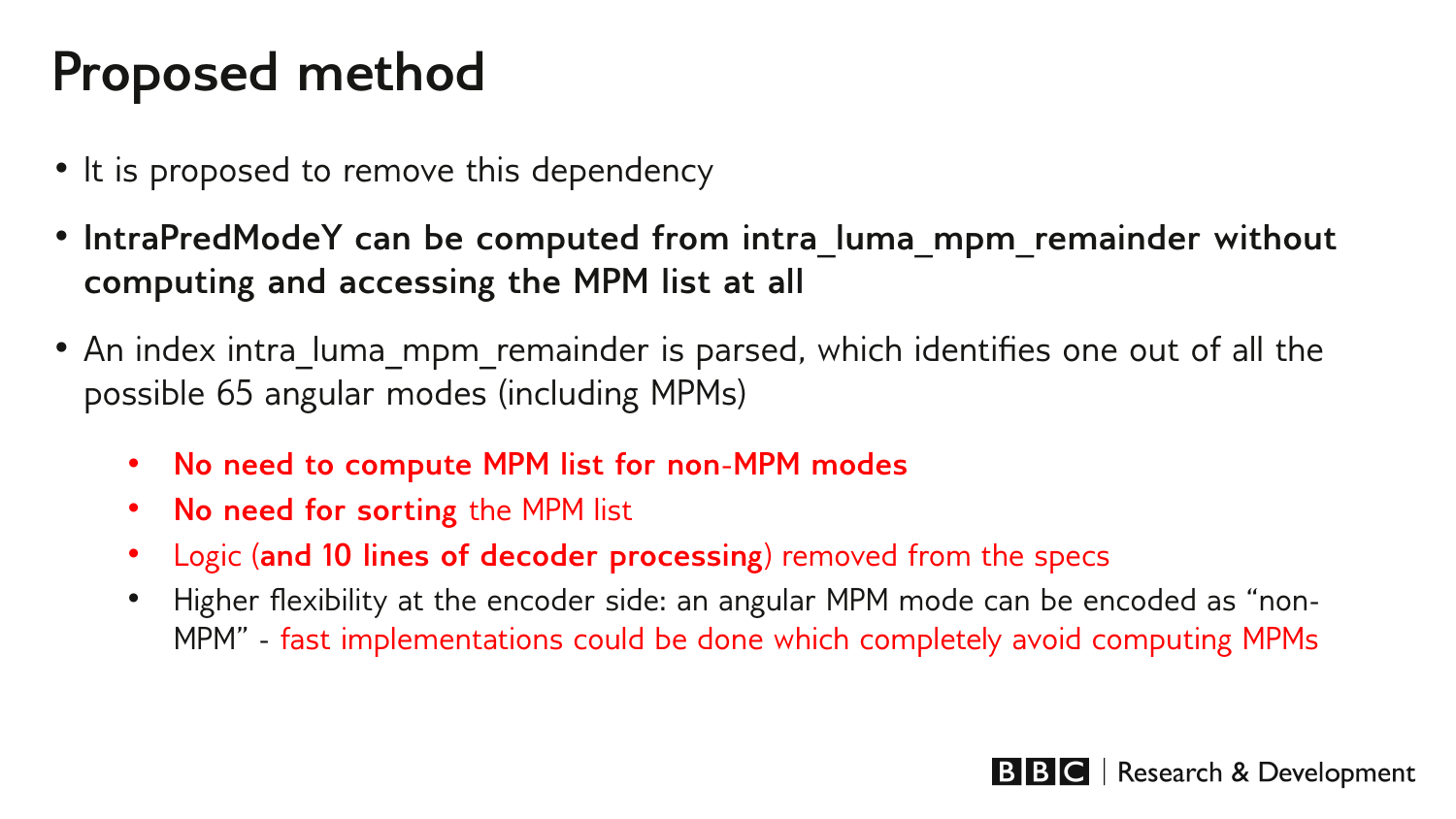

Proposed method
It is proposed to remove this dependency
IntraPredModeY can be computed from intra_luma_mpm_remainder without computing and accessing the MPM list at all
An index intra_luma_mpm_remainder is parsed, which identifies one out of all the possible 65 angular modes (including MPMs)
No need to compute MPM list for non-MPM modes
No need for sorting the MPM list
Logic (and 10 lines of decoder processing) removed from the specs
Higher flexibility at the encoder side: an angular MPM mode can be encoded as “non-MPM” - fast implementations could be done which completely avoid computing MPMs